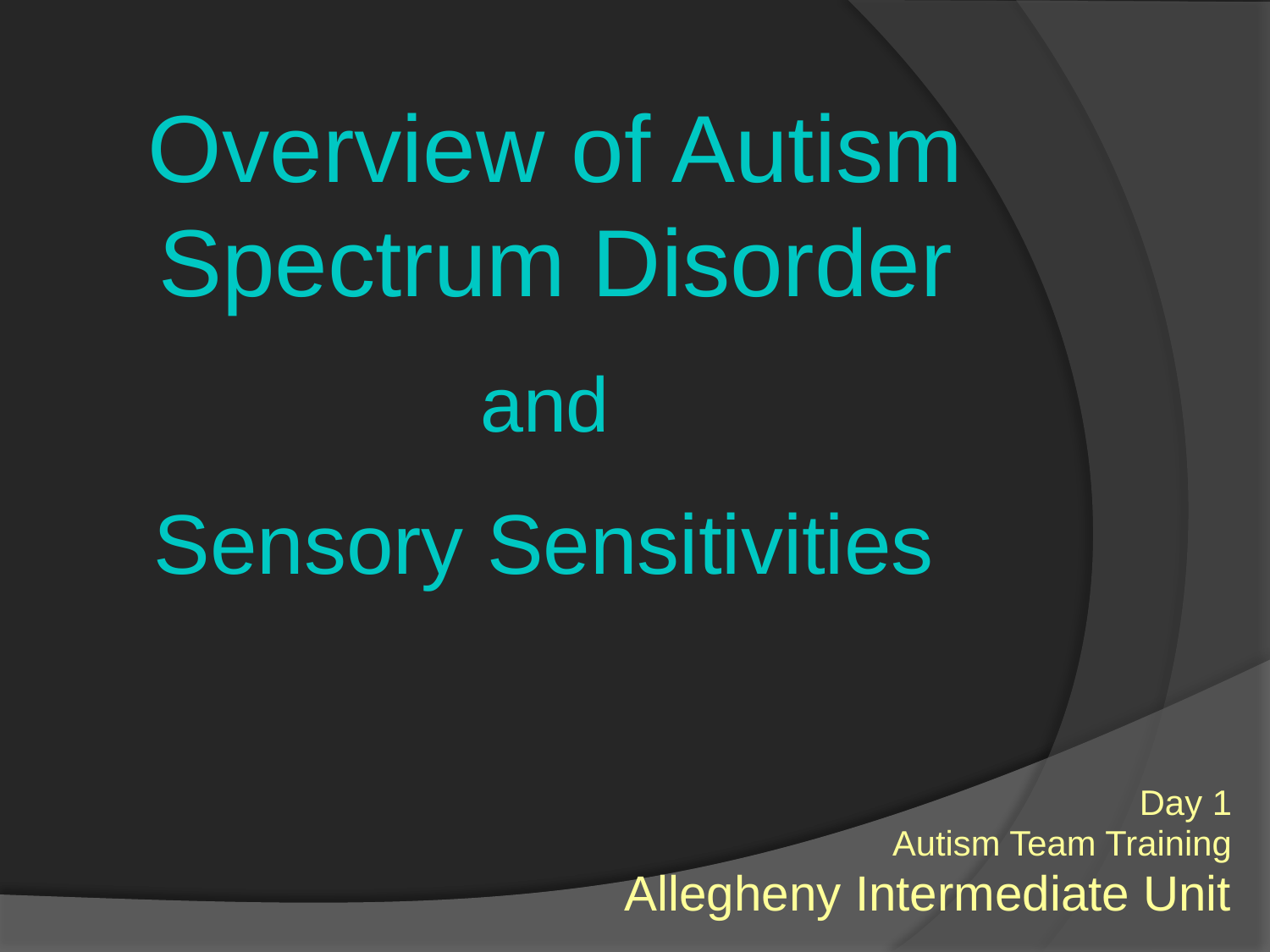

Overview of Autism Spectrum Disorder
and
Sensory Sensitivities
Day 1
Autism Team Training
Allegheny Intermediate Unit